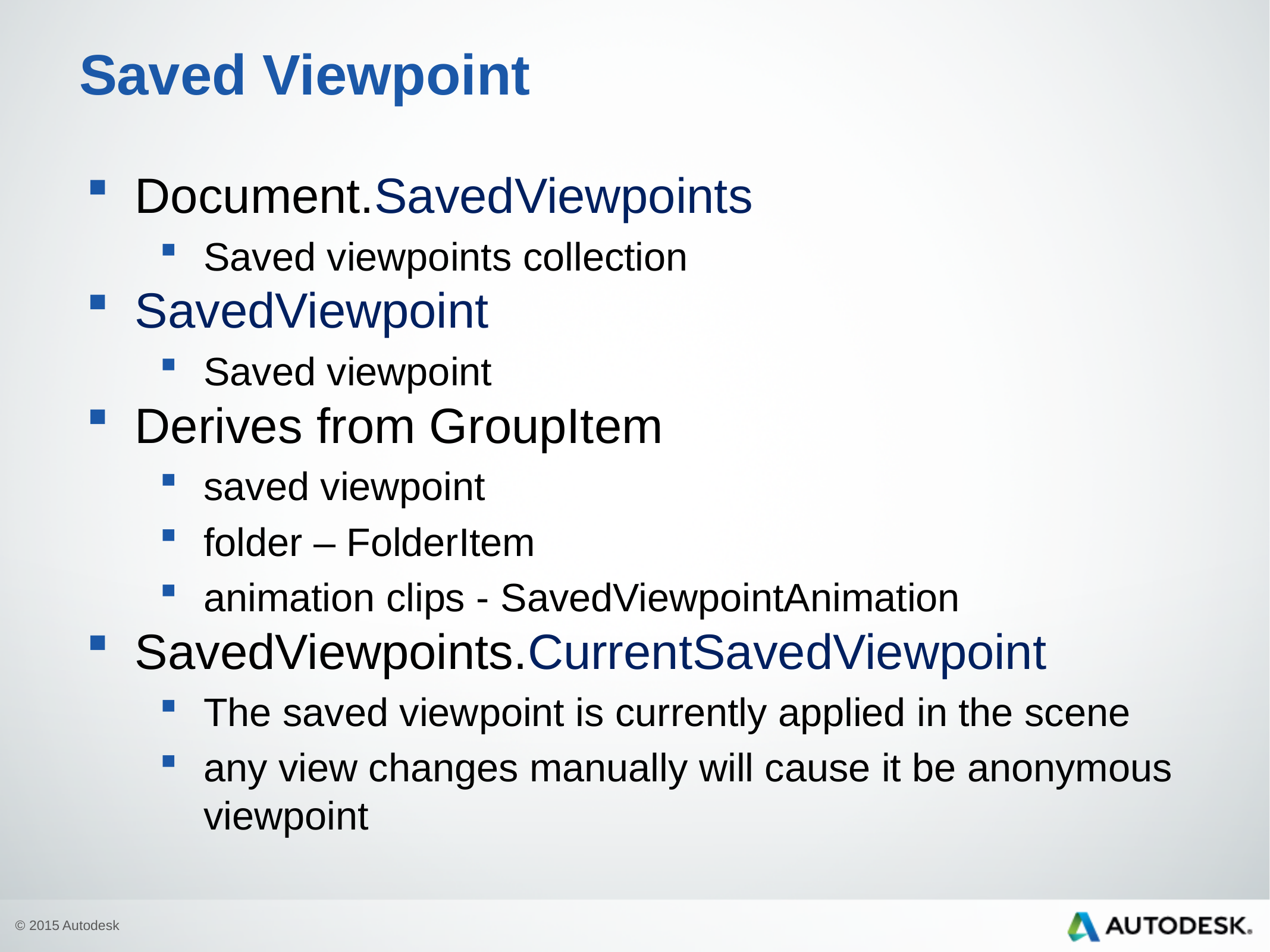

# Saved Viewpoint
Document.SavedViewpoints
Saved viewpoints collection
SavedViewpoint
Saved viewpoint
Derives from GroupItem
saved viewpoint
folder – FolderItem
animation clips - SavedViewpointAnimation
SavedViewpoints.CurrentSavedViewpoint
The saved viewpoint is currently applied in the scene
any view changes manually will cause it be anonymous viewpoint